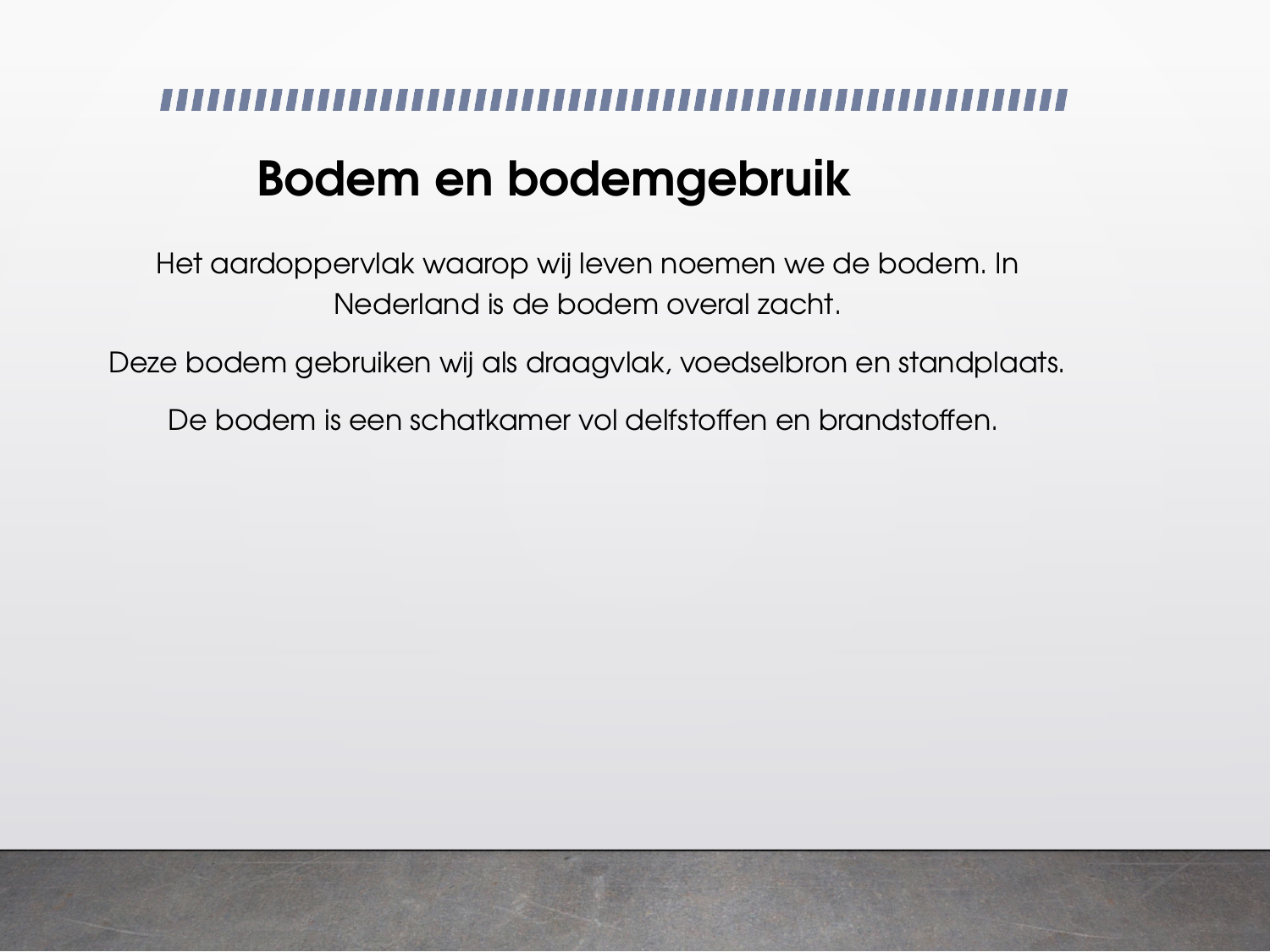

# Bodem en bodemgebruik
Het aardoppervlak waarop wij leven noemen we de bodem. In Nederland is de bodem overal zacht.
Deze bodem gebruiken wij als draagvlak, voedselbron en standplaats.
De bodem is een schatkamer vol delfstoffen en brandstoffen.